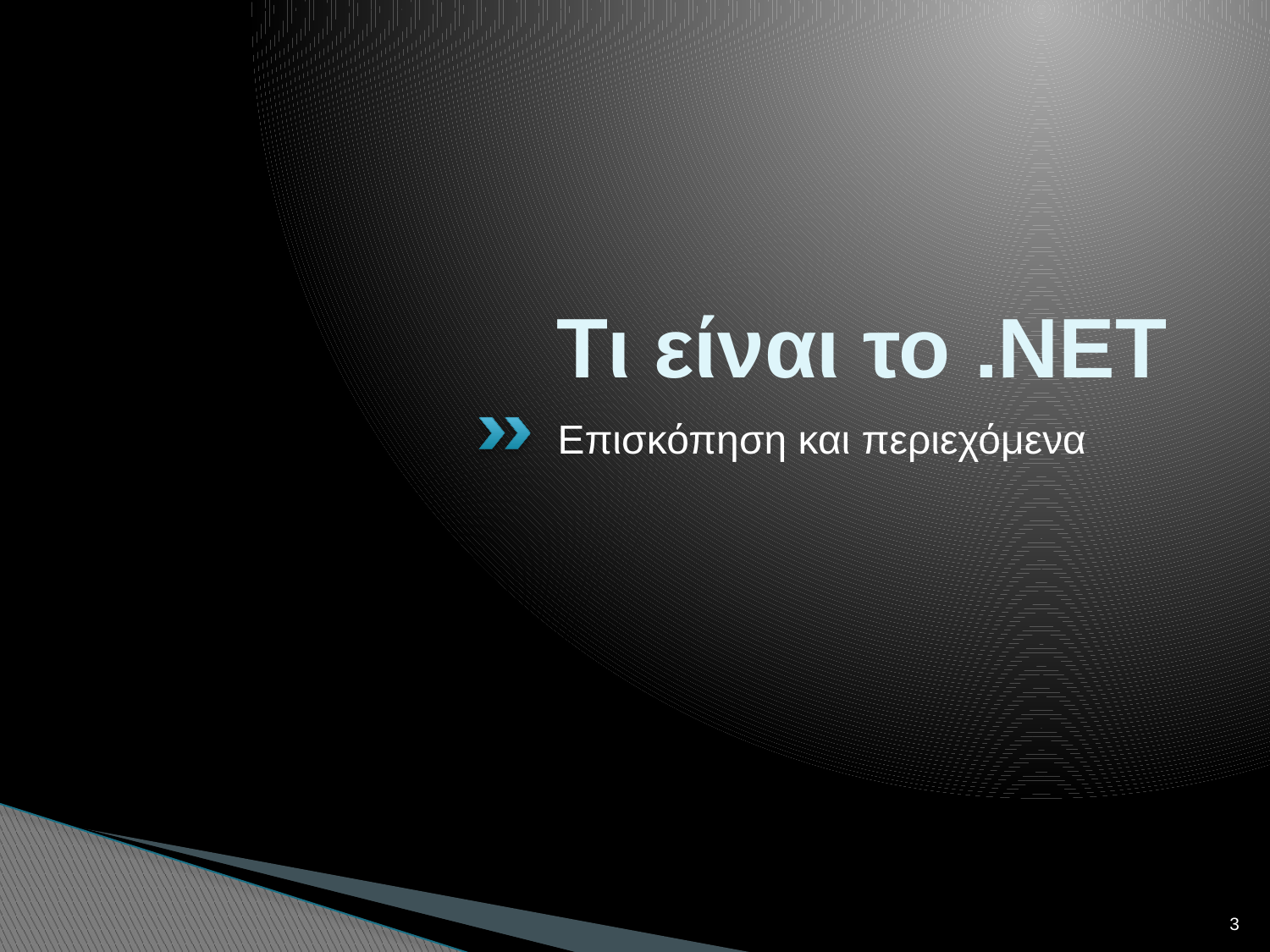

# Τι είναι το .NET
Επισκόπηση και περιεχόμενα
3